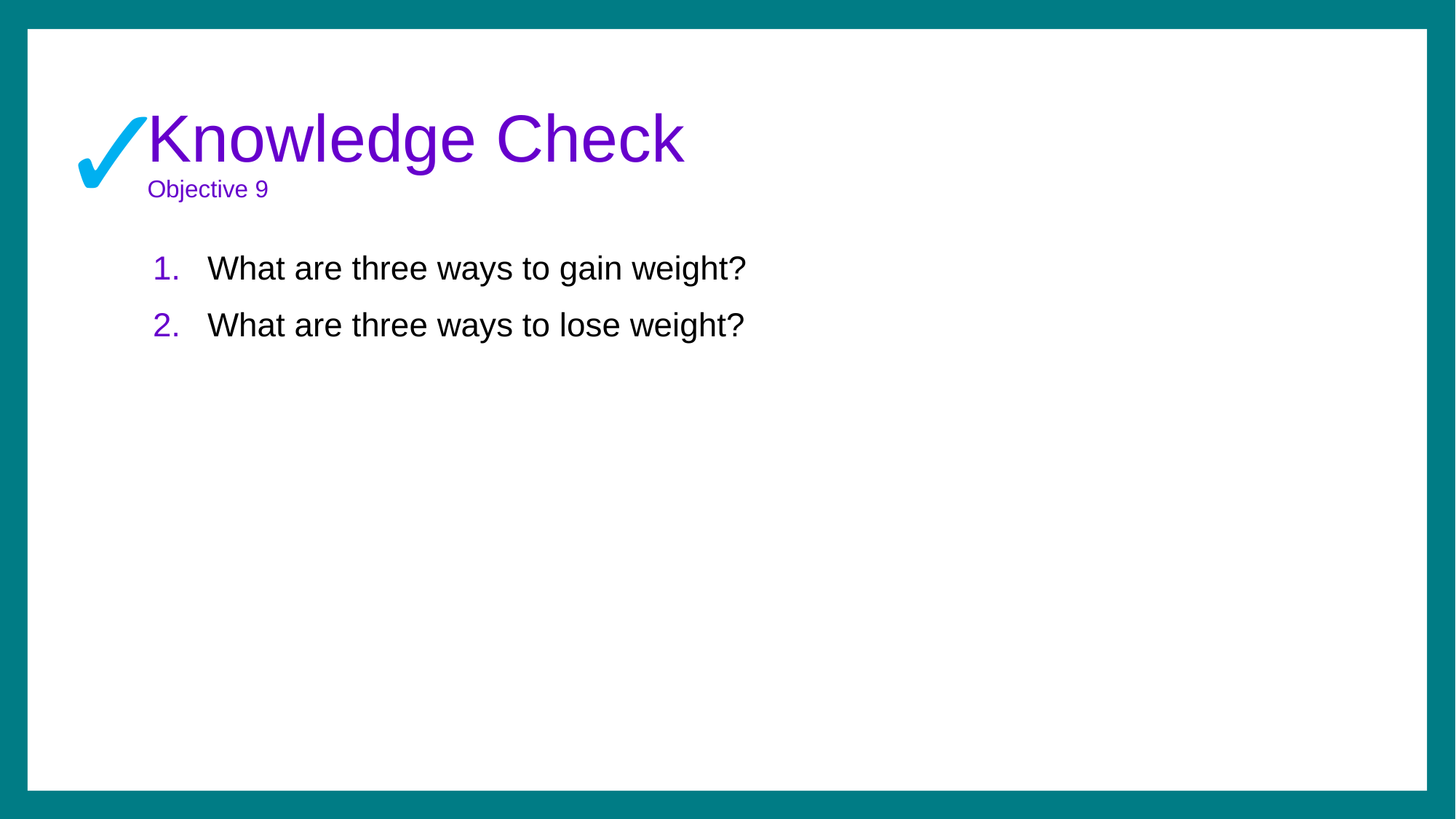

✓
# Knowledge Check Objective 9
What are three ways to gain weight?
What are three ways to lose weight?